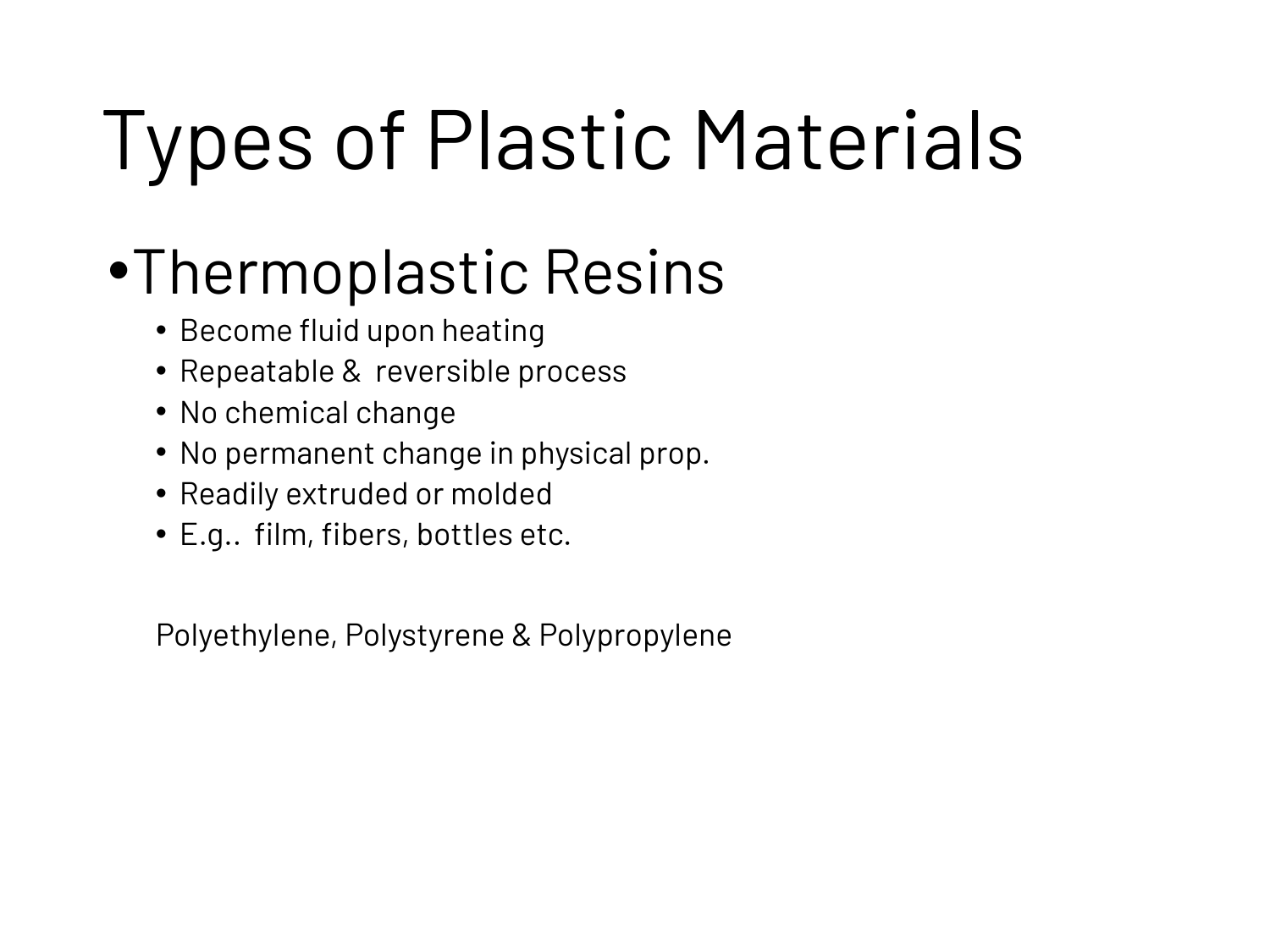

# Types of Plastic Materials
Thermoplastic Resins
Become fluid upon heating
Repeatable &  reversible process
No chemical change
No permanent change in physical prop.
Readily extruded or molded
E.g..  film, fibers, bottles etc.

Polyethylene, Polystyrene & Polypropylene